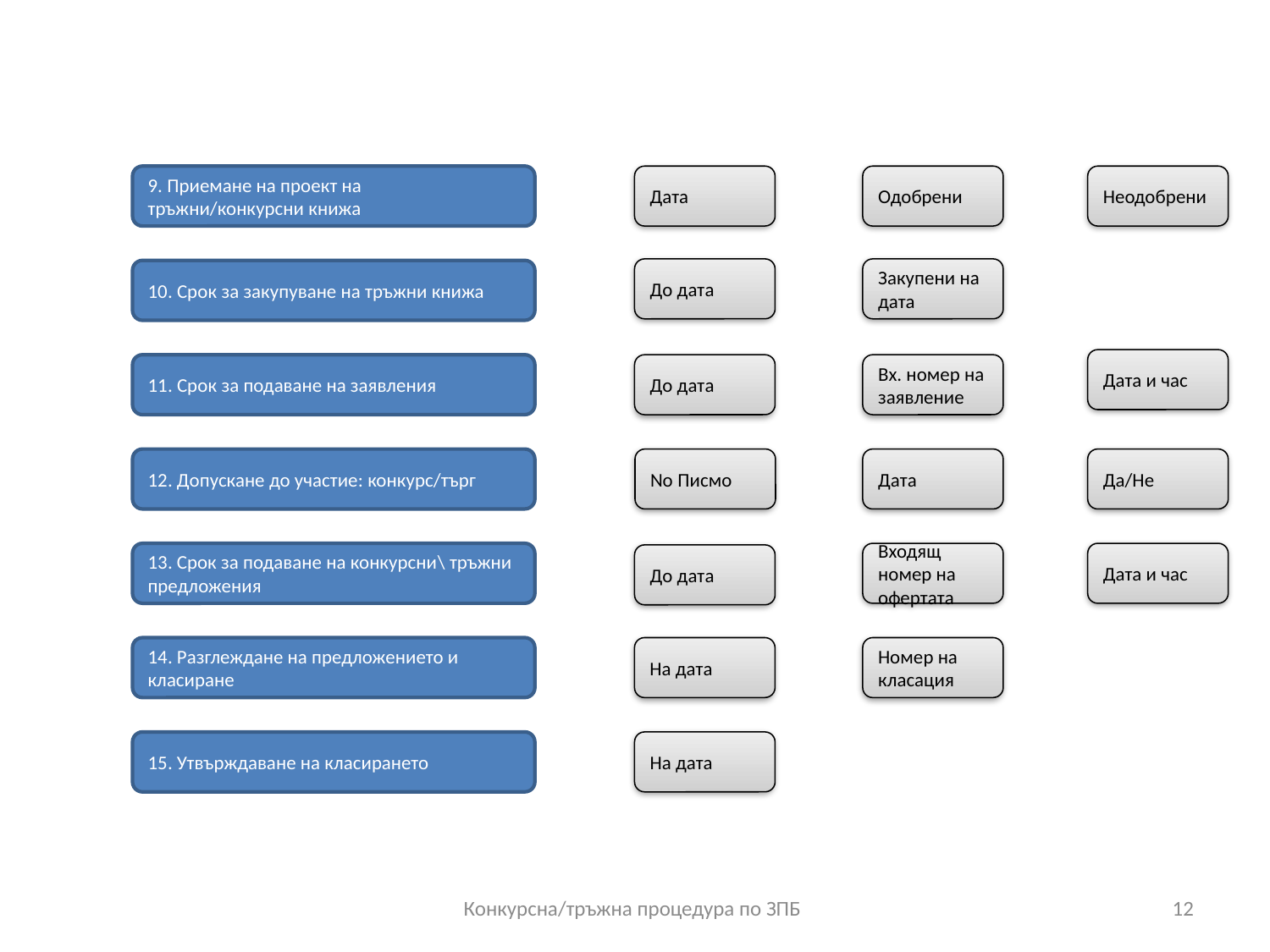

9. Приемане на проект на тръжни/конкурсни книжа
Дата
Одобрени
Неодобрени
До дата
Закупени на дата
10. Срок за закупуване на тръжни книжа
Дата и час
11. Срок за подаване на заявления
До дата
Вх. номер на заявление
12. Допускане до участие: конкурс/търг
No Писмо
Дата
Да/Не
13. Срок за подаване на конкурсни\ тръжни предложения
Входящ номер на офертата
Дата и час
До дата
14. Разглеждане на предложението и класиране
На дата
Номер на класация
15. Утвърждаване на класирането
На дата

Конкурсна/тръжна процедура по ЗПБ

12